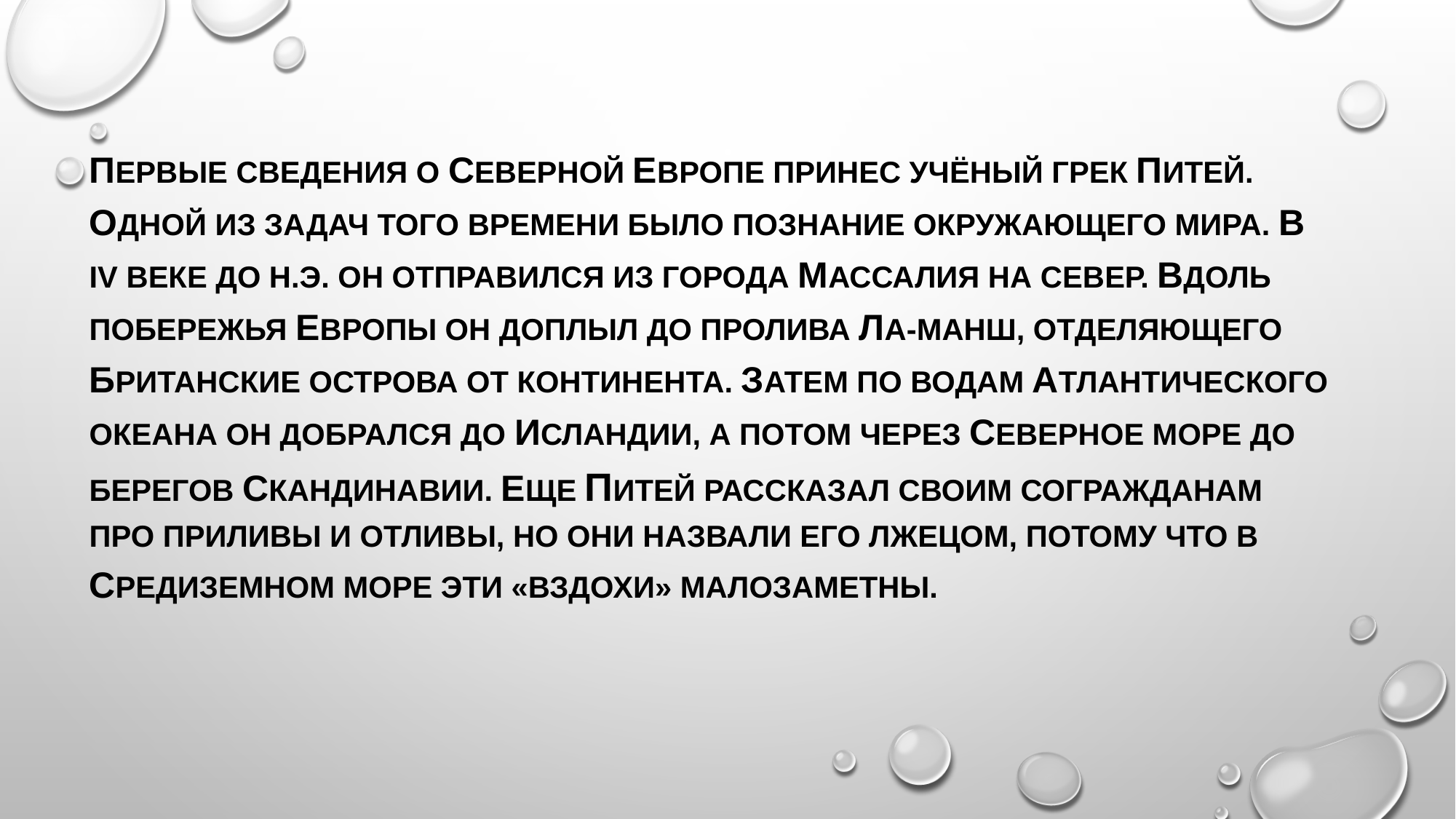

Первые сведения о Северной Европе принес учёный грек Питей. Одной из задач того времени было познание окружающего мира. В IV веКе до н.э. он отправился из города Массалия на север. Вдоль побережья Европы он доплыл до пролива Ла-Манш, отделяющего Британские острова от континента. Затем по водам Атлантического океана он добрался до Исландии, а потом через Северное море до берегов Скандинавии. Еще Питей рассказал своим согражданам про приливы и отливы, но они назвали его лжецом, потому что в Средиземном море эти «вздохи» малозаметны.